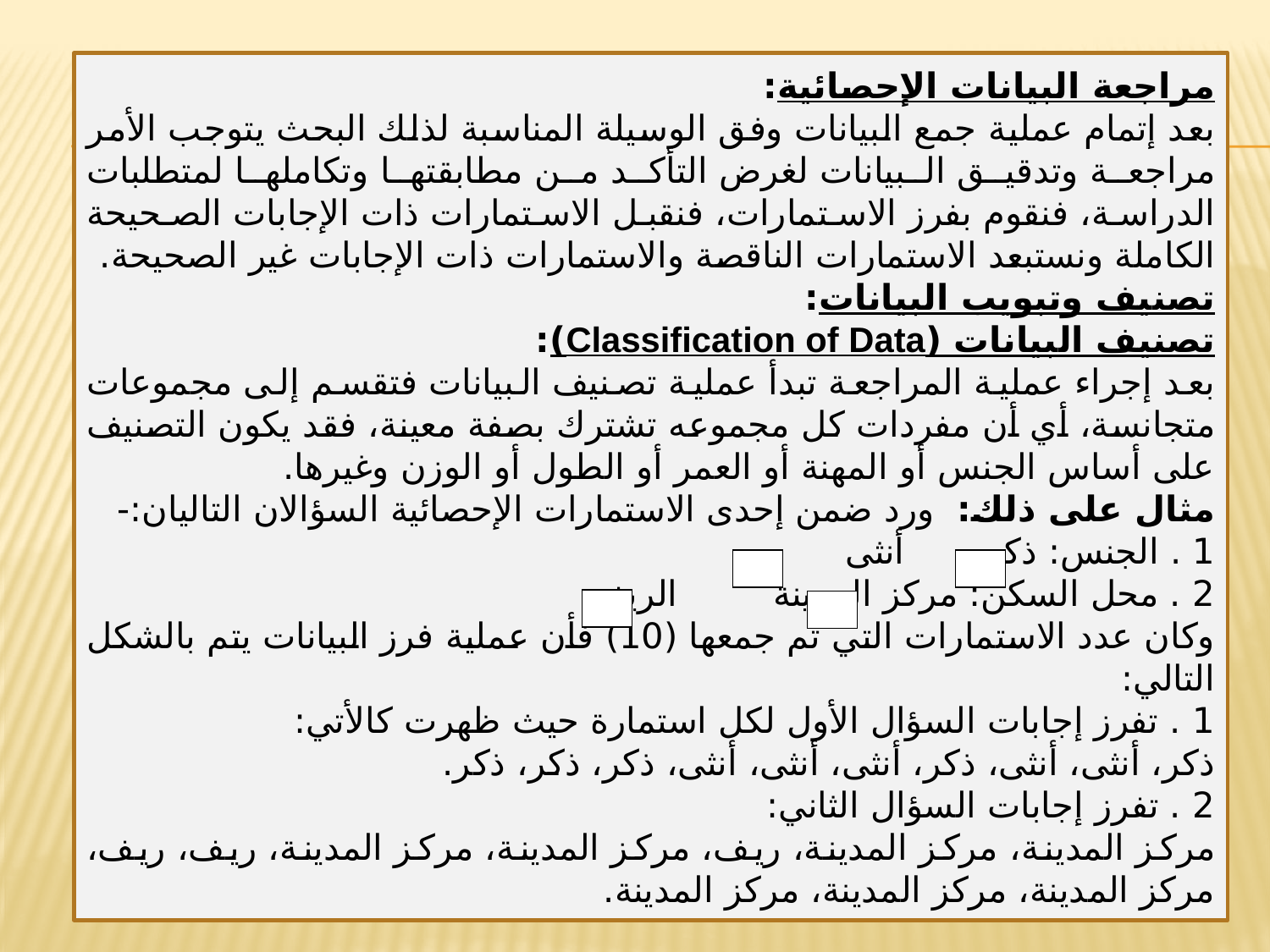

مراجعة البيانات الإحصائية:
	بعد إتمام عملية جمع البيانات وفق الوسيلة المناسبة لذلك البحث يتوجب الأمر مراجعة وتدقيق البيانات لغرض التأكد من مطابقتها وتكاملها لمتطلبات الدراسة، فنقوم بفرز الاستمارات، فنقبل الاستمارات ذات الإجابات الصحيحة الكاملة ونستبعد الاستمارات الناقصة والاستمارات ذات الإجابات غير الصحيحة.
تصنيف وتبويب البيانات:
تصنيف البيانات (Classification of Data):
	بعد إجراء عملية المراجعة تبدأ عملية تصنيف البيانات فتقسم إلى مجموعات متجانسة، أي أن مفردات كل مجموعه تشترك بصفة معينة، فقد يكون التصنيف على أساس الجنس أو المهنة أو العمر أو الطول أو الوزن وغيرها.
مثال على ذلك:  ورد ضمن إحدى الاستمارات الإحصائية السؤالان التاليان:-
1 . الجنس: ذكر 		أنثى
2 . محل السكن: مركز المدينة 		الريف
وكان عدد الاستمارات التي تم جمعها (10) فأن عملية فرز البيانات يتم بالشكل التالي:
1 . تفرز إجابات السؤال الأول لكل استمارة حيث ظهرت كالأتي:
ذكر، أنثى، أنثى، ذكر، أنثى، أنثى، أنثى، ذكر، ذكر، ذكر.
2 . تفرز إجابات السؤال الثاني:
مركز المدينة، مركز المدينة، ريف، مركز المدينة، مركز المدينة، ريف، ريف، مركز المدينة، مركز المدينة، مركز المدينة.